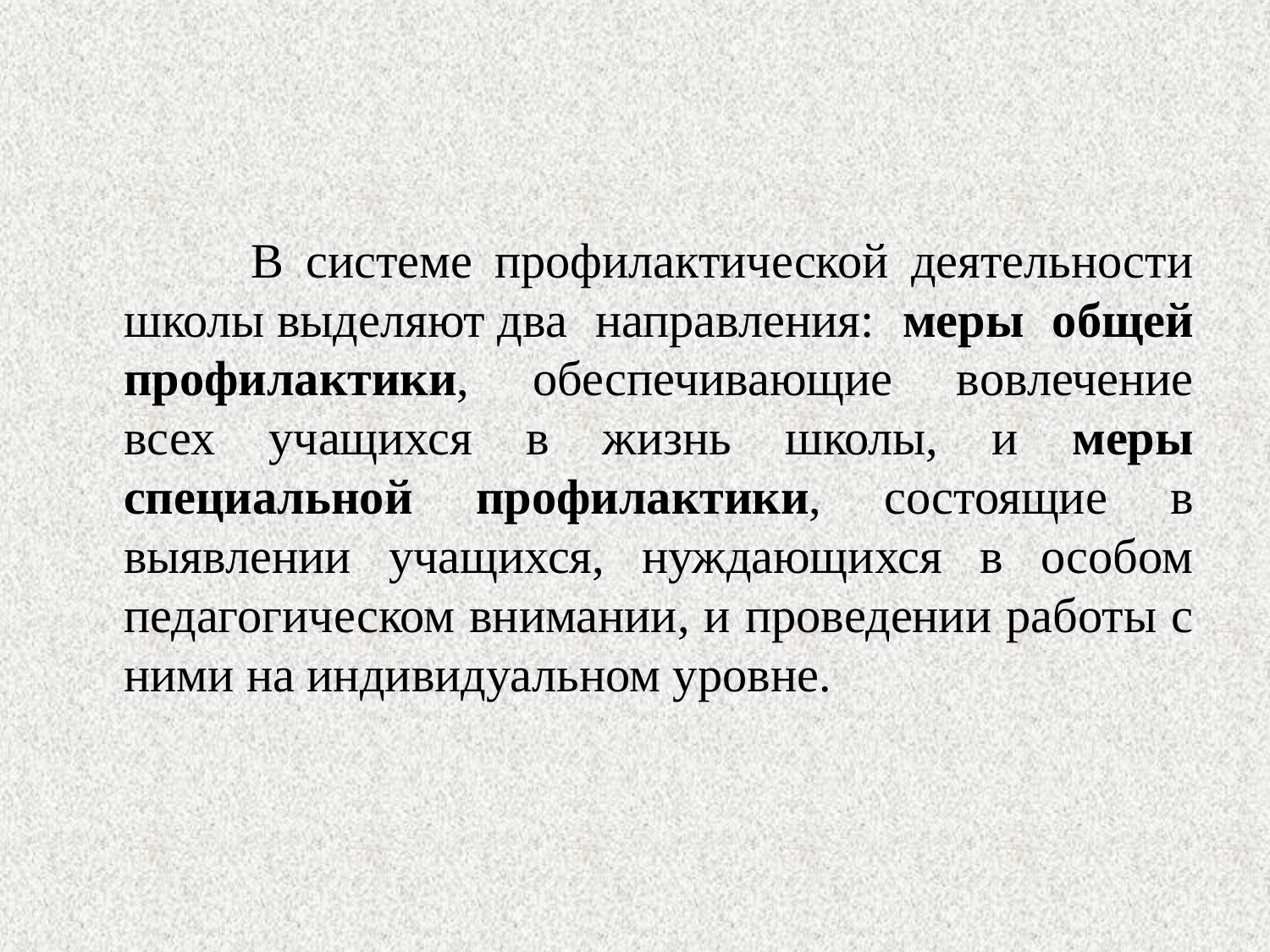

В системе профилактической деятельности школы выделяют два направления: меры общей профилактики, обеспечивающие вовлечение всех учащихся в жизнь школы, и меры специальной профилактики, состоящие в выявлении учащихся, нуждающихся в особом педагогическом внимании, и проведении работы с ними на индивидуальном уровне.